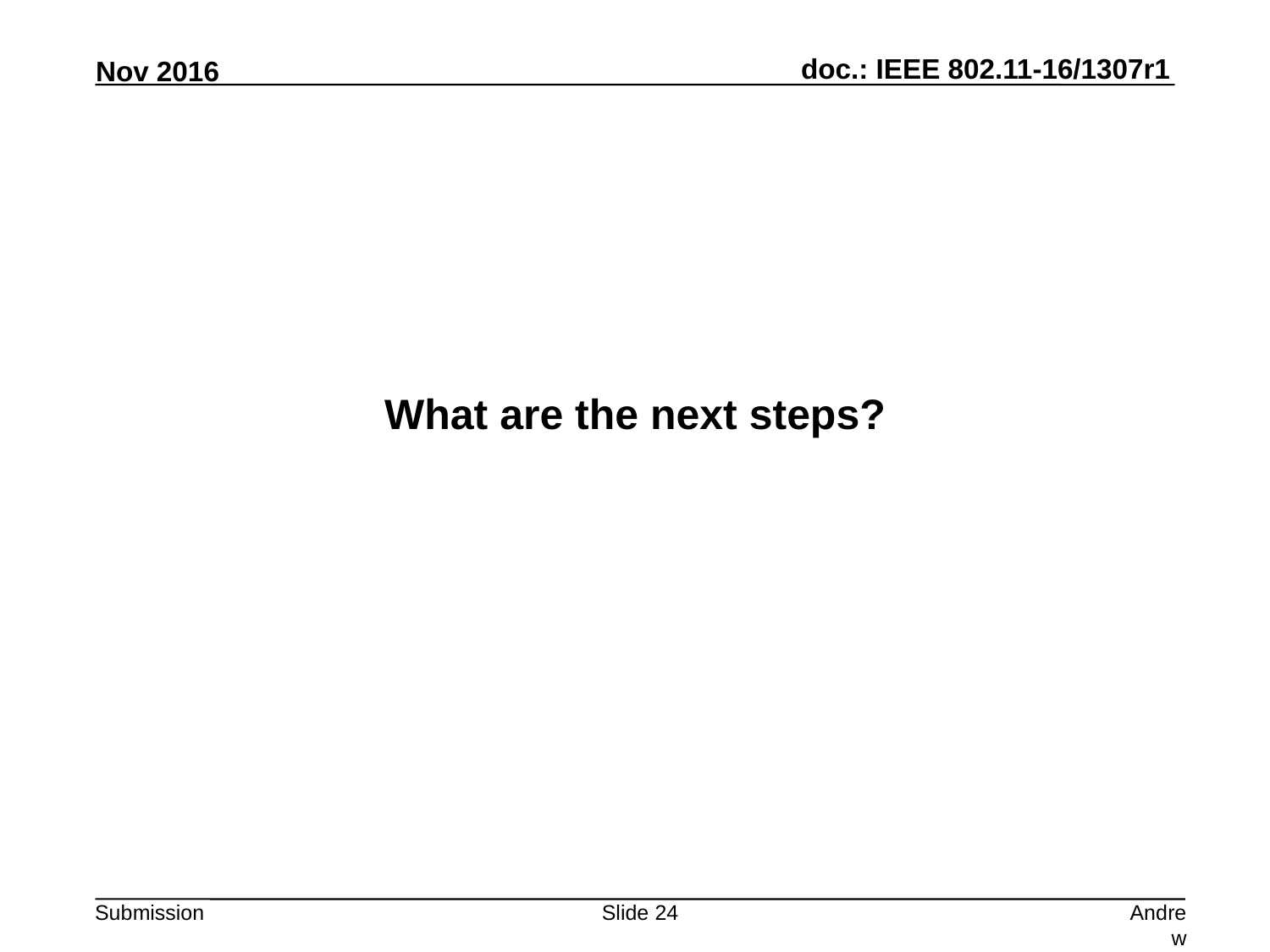

What are the next steps?
Slide 24
Andrew Myles, Cisco